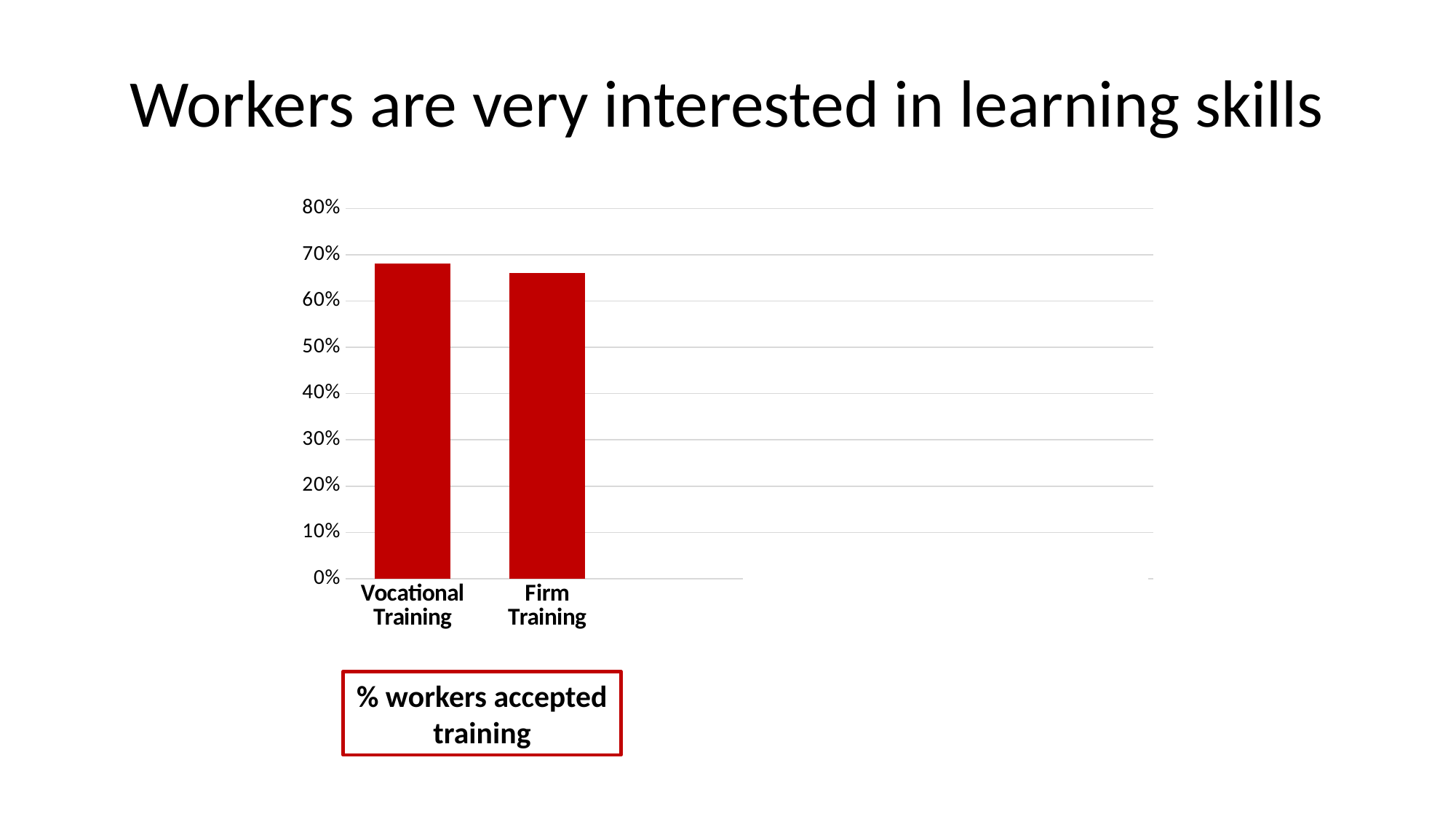

# Workers are very interested in learning skills

### Chart

| Category | % Workers Accepted Training |
|---|---|
| Vocational Training | 0.68 |
| Firm Training | 0.66 |
|  | None |
| Firm Training | 0.38 |
| Vocational Training + Match | 0.03 |
| Match Untrained | 0.01 |
% workers accepted training
% firms accepted to hire/train a worker